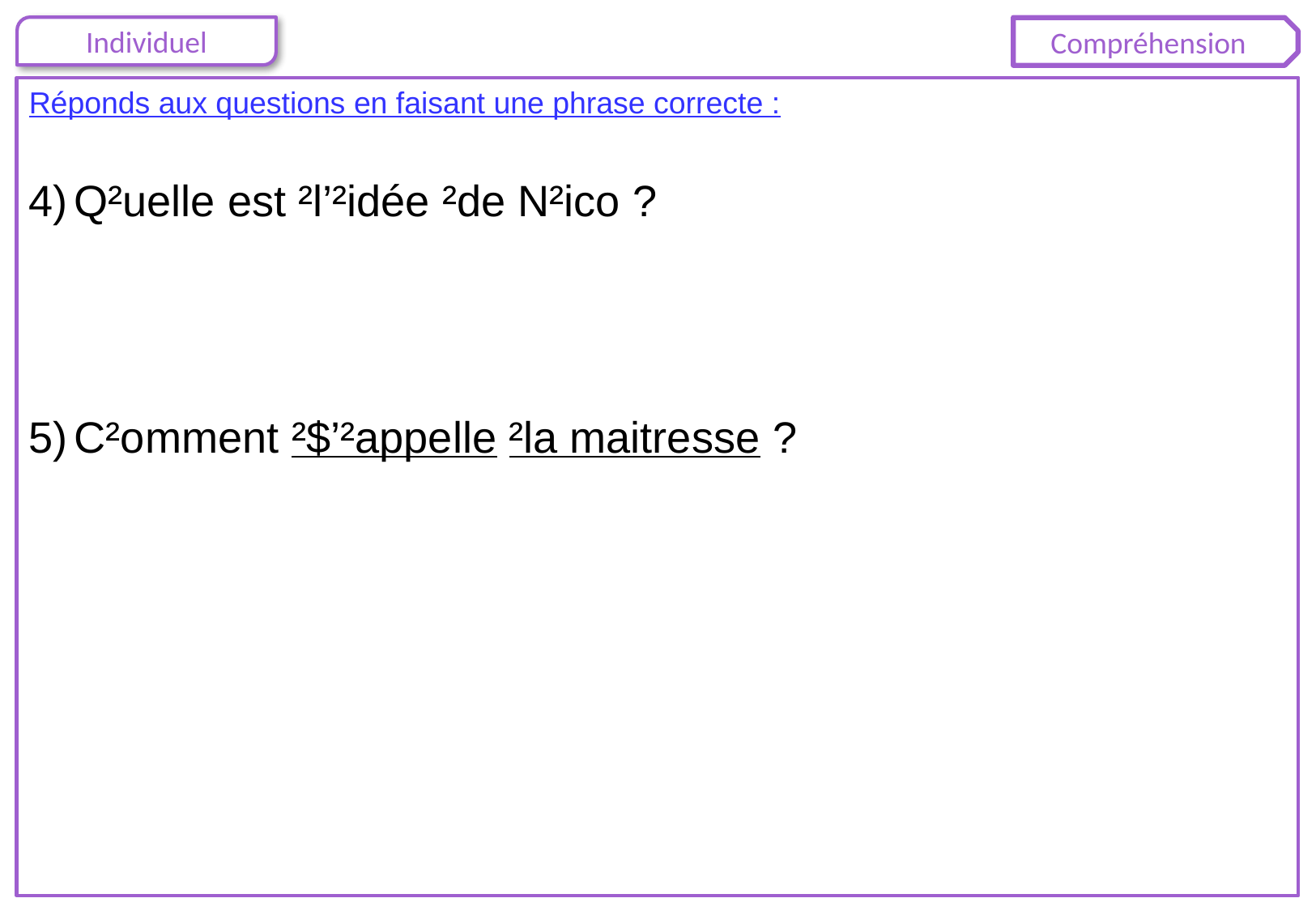

Compréhension
Réponds aux questions en faisant une phrase correcte :
Q²uelle est ²l’²idée ²de N²ico ?
C²omment ²$’²appelle ²la maitresse ?